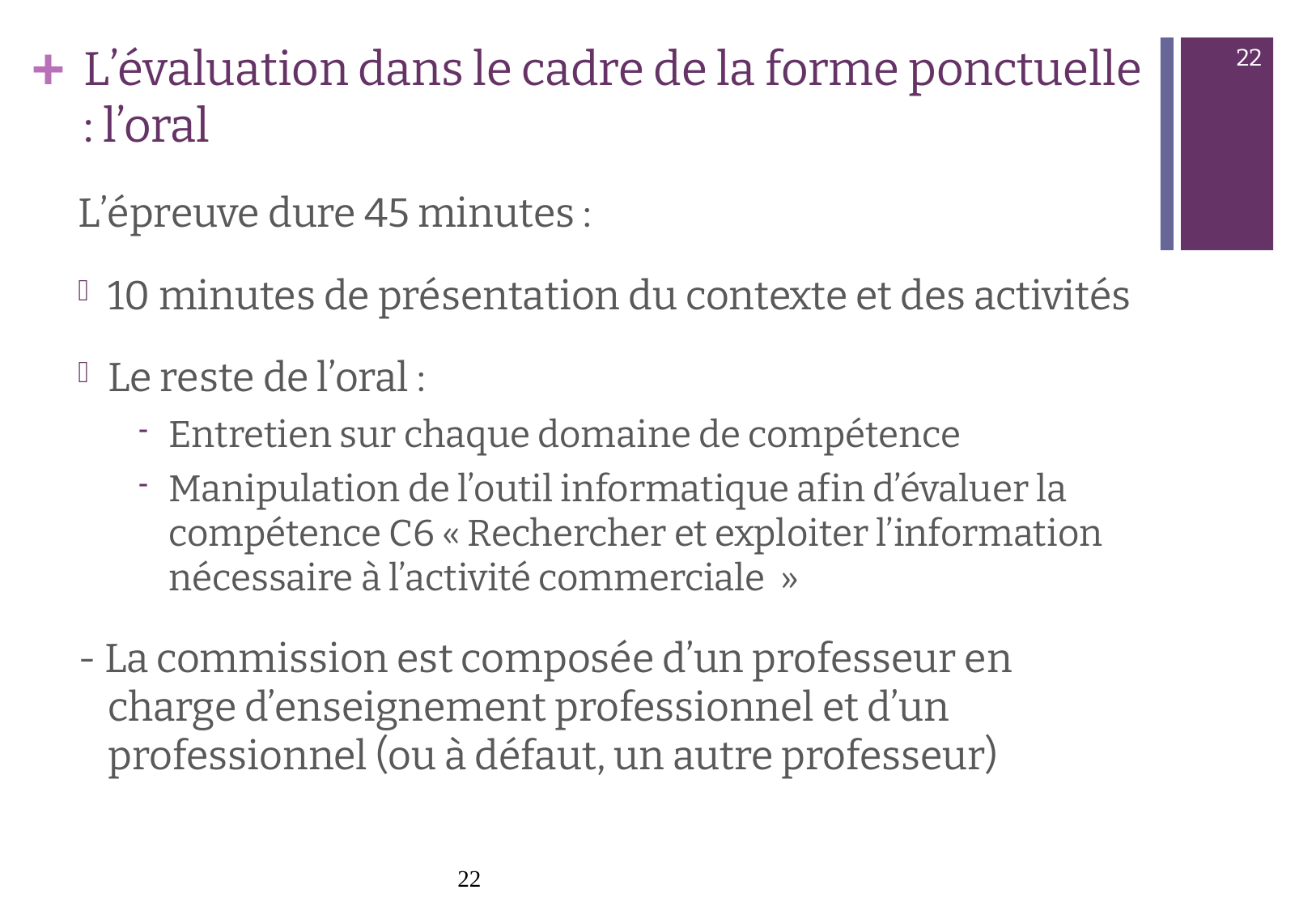

22
# L’évaluation dans le cadre de la forme ponctuelle : l’oral
L’épreuve dure 45 minutes :
10 minutes de présentation du contexte et des activités
Le reste de l’oral :
Entretien sur chaque domaine de compétence
Manipulation de l’outil informatique afin d’évaluer la compétence C6 « Rechercher et exploiter l’information nécessaire à l’activité commerciale  »
- La commission est composée d’un professeur en charge d’enseignement professionnel et d’un professionnel (ou à défaut, un autre professeur)
22